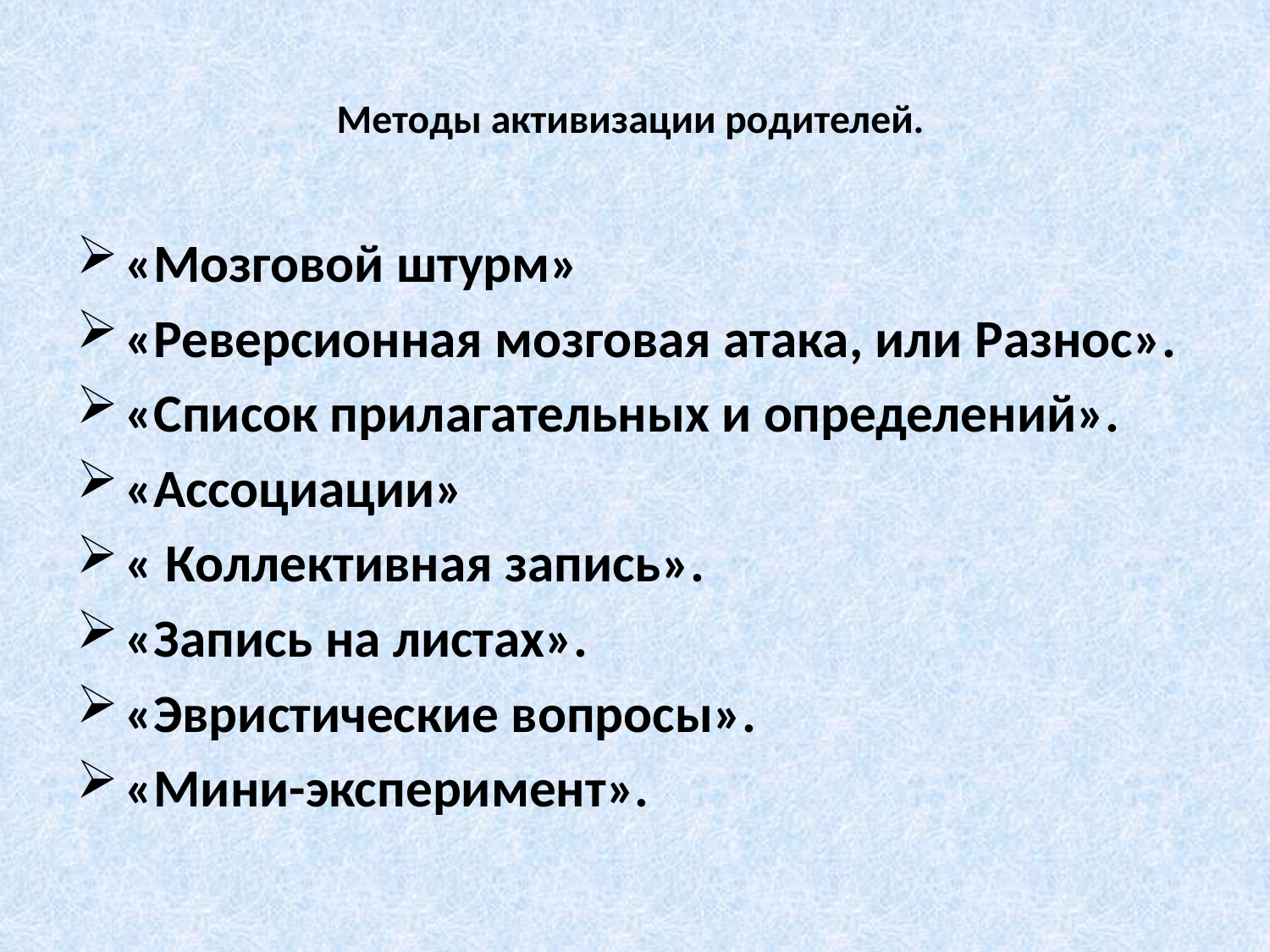

# Методы активизации родителей.
«Мозговой штурм»
«Реверсионная мозговая атака, или Разнос».
«Список прилагательных и определений».
«Ассоциации»
« Коллективная запись».
«Запись на листах».
«Эвристические вопросы».
«Мини-эксперимент».